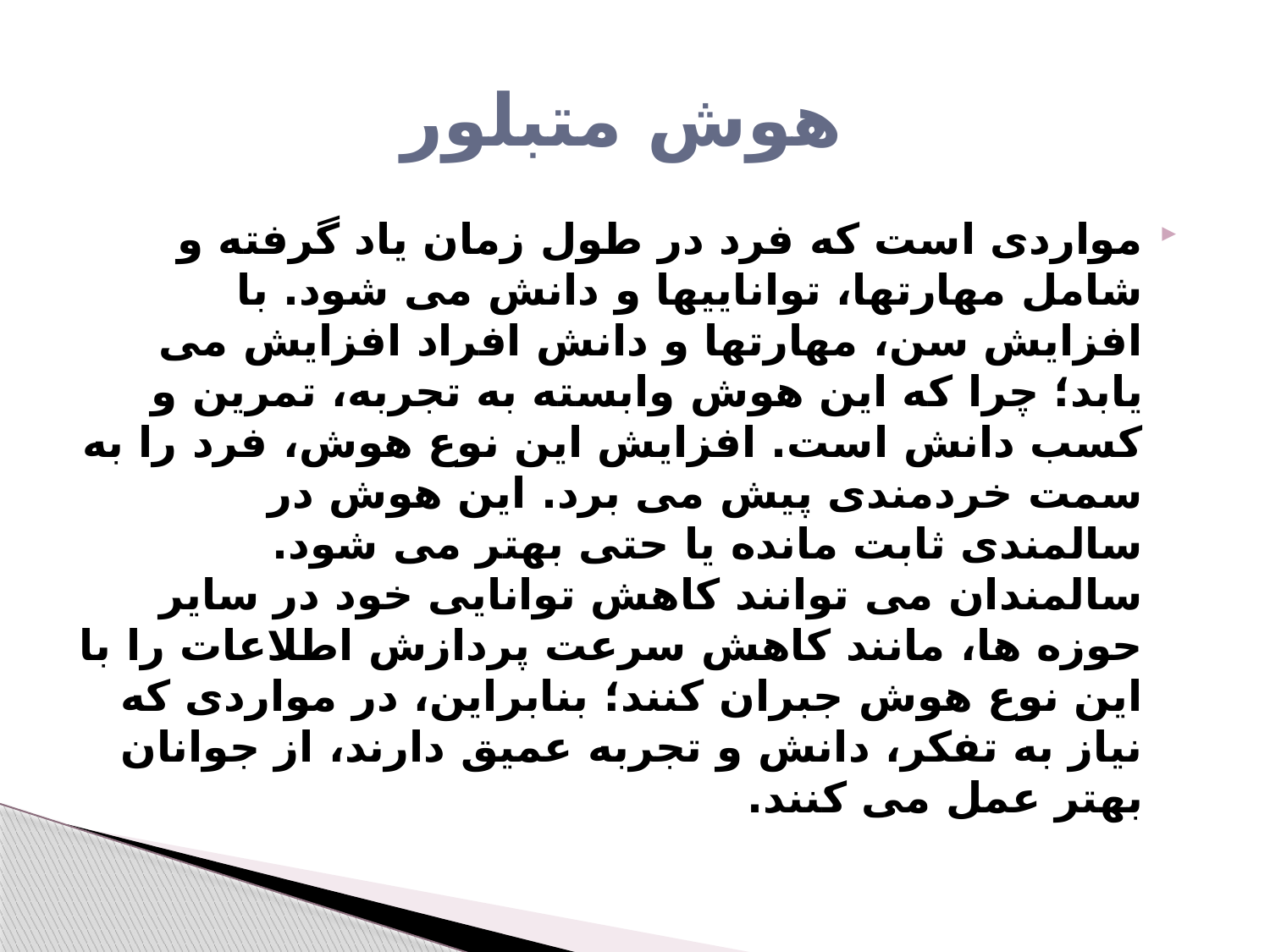

# هوش متبلور
مواردی است که فرد در طول زمان یاد گرفته و شامل مهارتها، تواناییها و دانش می شود. با افزایش سن، مهارتها و دانش افراد افزایش می یابد؛ چرا که این هوش وابسته به تجربه، تمرین و کسب دانش است. افزایش این نوع هوش، فرد را به سمت خردمندی پیش می برد. این هوش در سالمندی ثابت مانده یا حتی بهتر می شود. سالمندان می توانند کاهش توانایی خود در سایر حوزه ها، مانند کاهش سرعت پردازش اطلاعات را با این نوع هوش جبران کنند؛ بنابراین، در مواردی که نیاز به تفکر، دانش و تجربه عمیق دارند، از جوانان بهتر عمل می کنند.